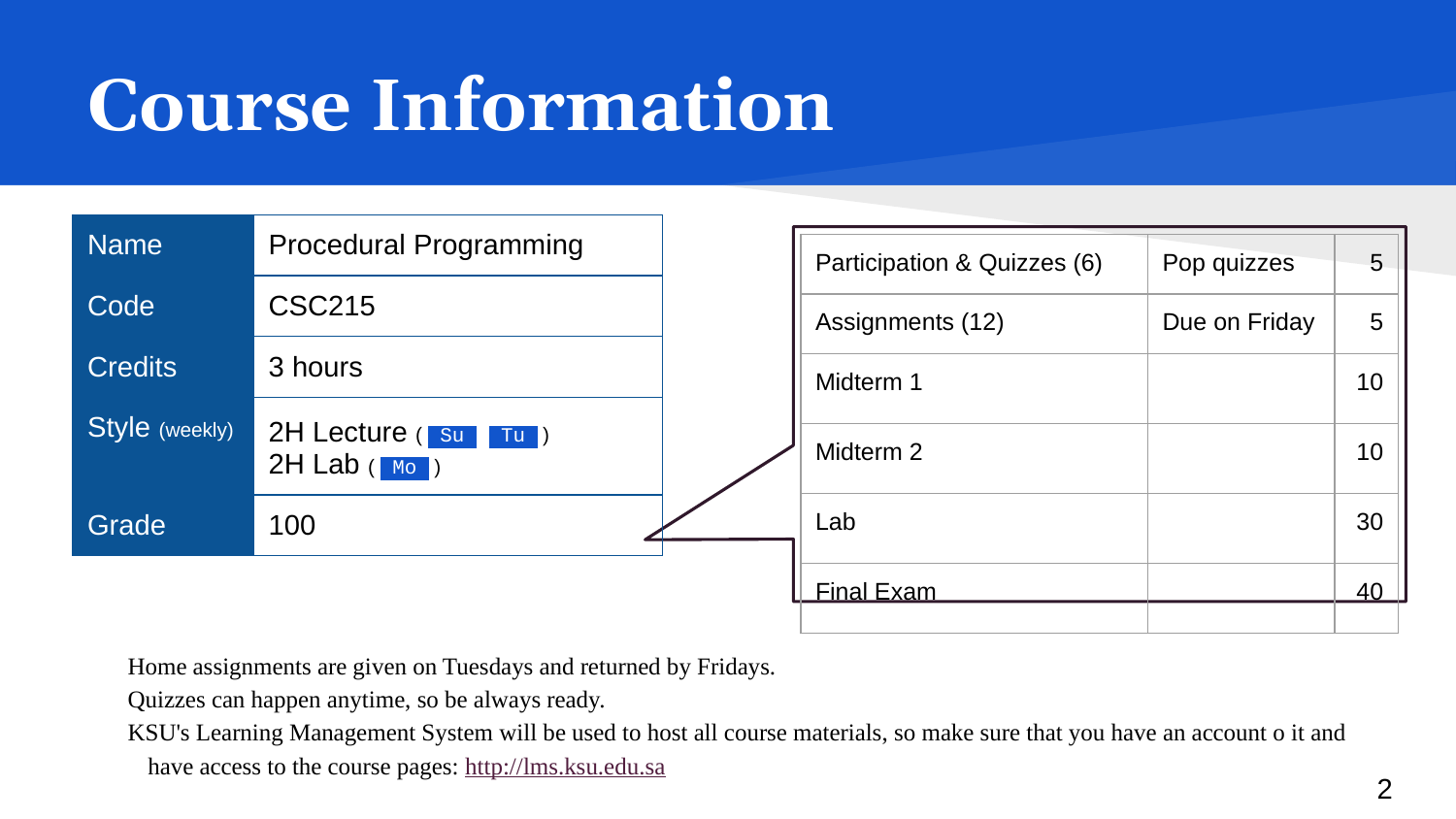

# Course Information
| Name | Procedural Programming |
| --- | --- |
| Code | CSC215 |
| Credits | 3 hours |
| Style (weekly) | 2H Lecture ( Su Tu ) 2H Lab ( Mo ) |
| Grade | 100 |

| Participation & Quizzes (6) | Pop quizzes | 5 |
| --- | --- | --- |
| Assignments (12) | Due on Friday | 5 |
| Midterm 1 |  | 10 |
| Midterm 2 |  | 10 |
| Lab |  | 30 |
| Final Exam |  | 40 |
Home assignments are given on Tuesdays and returned by Fridays.
Quizzes can happen anytime, so be always ready.
KSU's Learning Management System will be used to host all course materials, so make sure that you have an account o it and have access to the course pages: http://lms.ksu.edu.sa

2